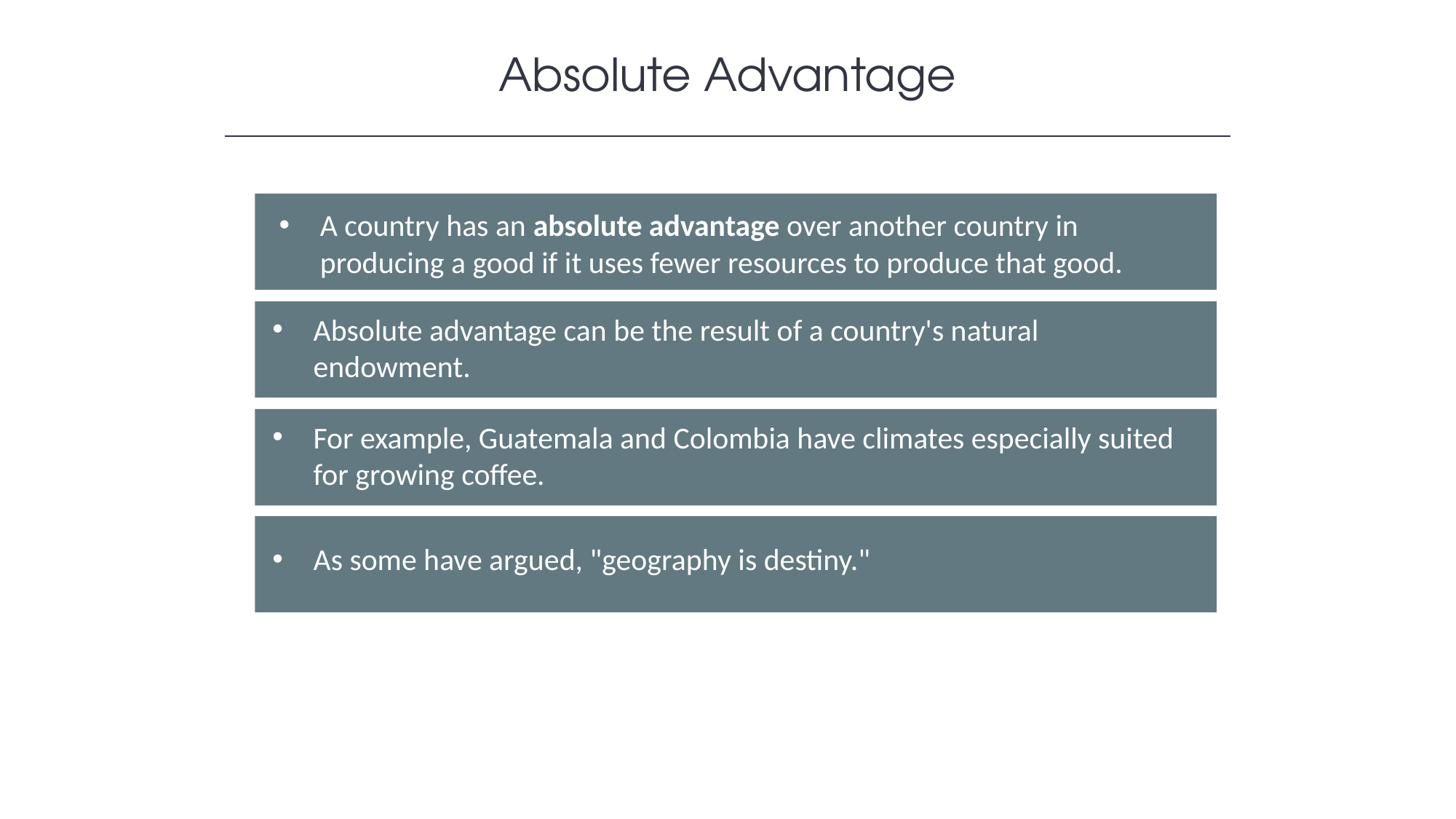

Absolute Advantage

A country has an absolute advantage over another country in producing a good if it uses fewer resources to produce that good.

Absolute advantage can be the result of a country's natural endowment.

For example, Guatemala and Colombia have climates especially suited for growing coffee.

As some have argued, "geography is destiny."